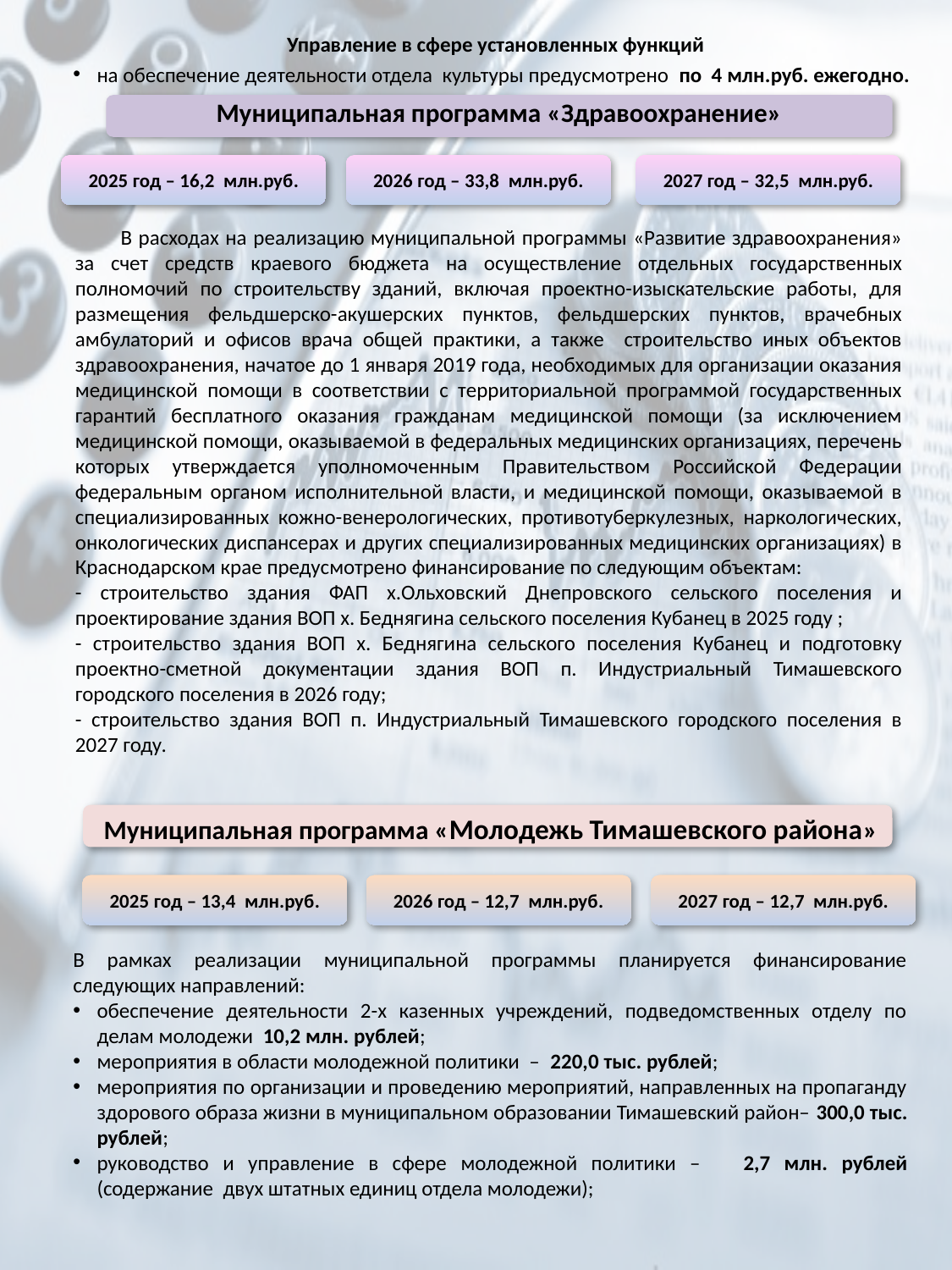

Управление в сфере установленных функций
на обеспечение деятельности отдела  культуры предусмотрено  по  4 млн.руб. ежегодно.
Муниципальная программа «Здравоохранение»

2025 год – 16,2  млн.руб.
2026 год – 33,8  млн.руб.
2027 год – 32,5  млн.руб.
       В расходах на реализацию муниципальной программы «Развитие здравоохранения» за счет средств краевого бюджета на осуществление отдельных государственных полномочий по строительству зданий, включая проектно-изыскательские работы, для размещения фельдшерско-акушерских пунктов, фельдшерских пунктов, врачебных амбулаторий и офисов врача общей практики, а также  строительство иных объектов здравоохранения, начатое до 1 января 2019 года, необходимых для организации оказания медицинской помощи в соответствии с территориальной программой государственных гарантий бесплатного оказания гражданам медицинской помощи (за исключением медицинской помощи, оказываемой в федеральных медицинских организациях, перечень которых утверждается уполномоченным Правительством Российской Федерации федеральным органом исполнительной власти, и медицинской помощи, оказываемой в специализированных кожно-венерологических, противотуберкулезных, наркологических, онкологических диспансерах и других специализированных медицинских организациях) в Краснодарском крае предусмотрено финансирование по следующим объектам:
- строительство здания ФАП х.Ольховский Днепровского сельского поселения и проектирование здания ВОП х. Беднягина сельского поселения Кубанец в 2025 году ;
- строительство здания ВОП х. Беднягина сельского поселения Кубанец и подготовку проектно-сметной документации здания ВОП п. Индустриальный Тимашевского городского поселения в 2026 году;
- строительство здания ВОП п. Индустриальный Тимашевского городского поселения в 2027 году.

Муниципальная программа «Молодежь Тимашевского района»
2025 год – 13,4  млн.руб.
2026 год – 12,7  млн.руб.
2027 год – 12,7  млн.руб.
В рамках реализации муниципальной программы планируется финансирование следующих направлений:
обеспечение деятельности 2-х казенных учреждений, подведомственных отделу по делам молодежи  10,2 млн. рублей;
мероприятия в области молодежной политики  –  220,0 тыс. рублей;
мероприятия по организации и проведению мероприятий, направленных на пропаганду здорового образа жизни в муниципальном образовании Тимашевский район– 300,0 тыс. рублей;
руководство и управление в сфере молодежной политики –   2,7 млн. рублей (содержание  двух штатных единиц отдела молодежи);